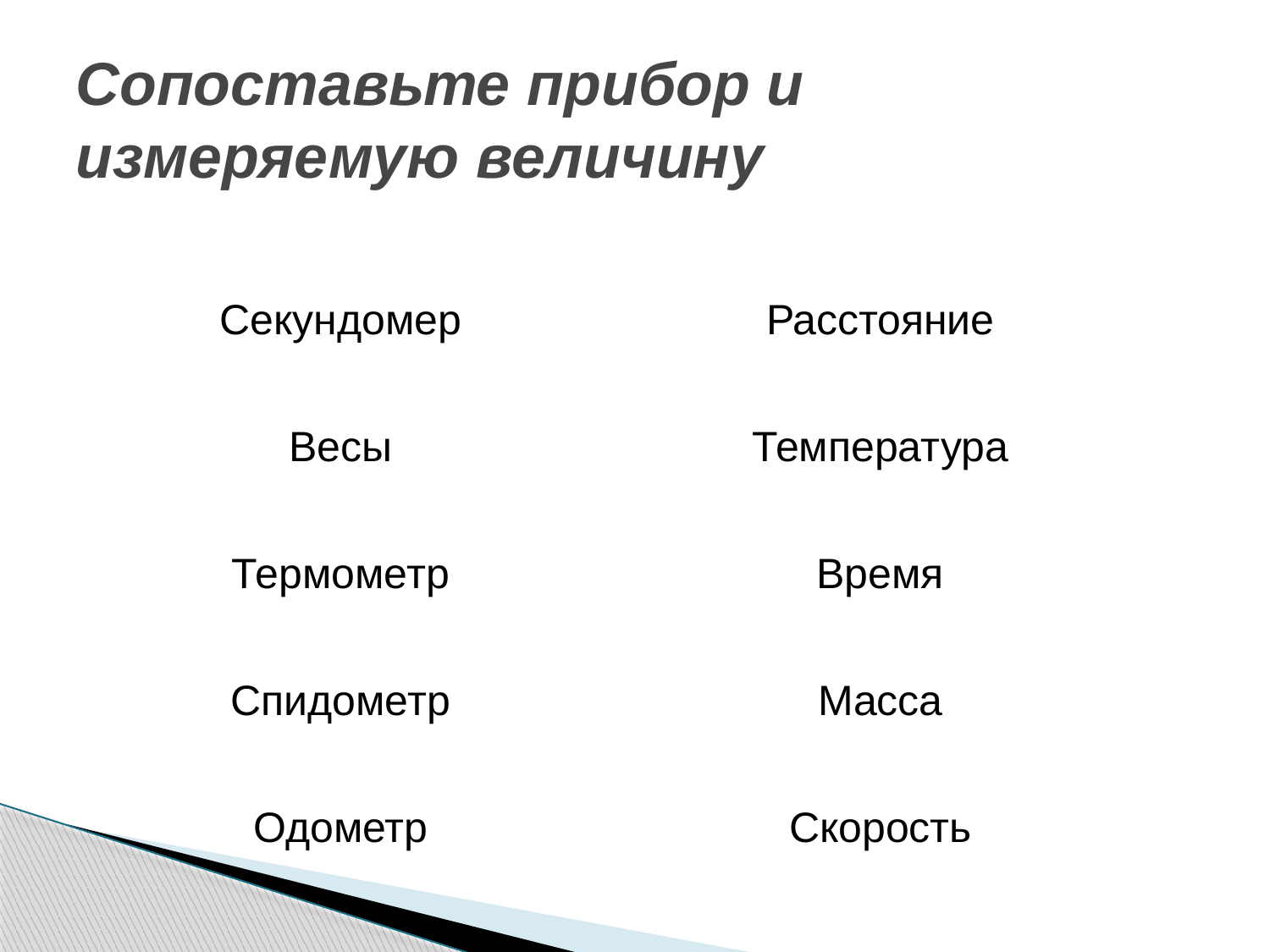

# Сопоставьте прибор и измеряемую величину
Секундомер
Расстояние
Весы
Температура
Термометр
Время
Спидометр
Масса
Одометр
Скорость